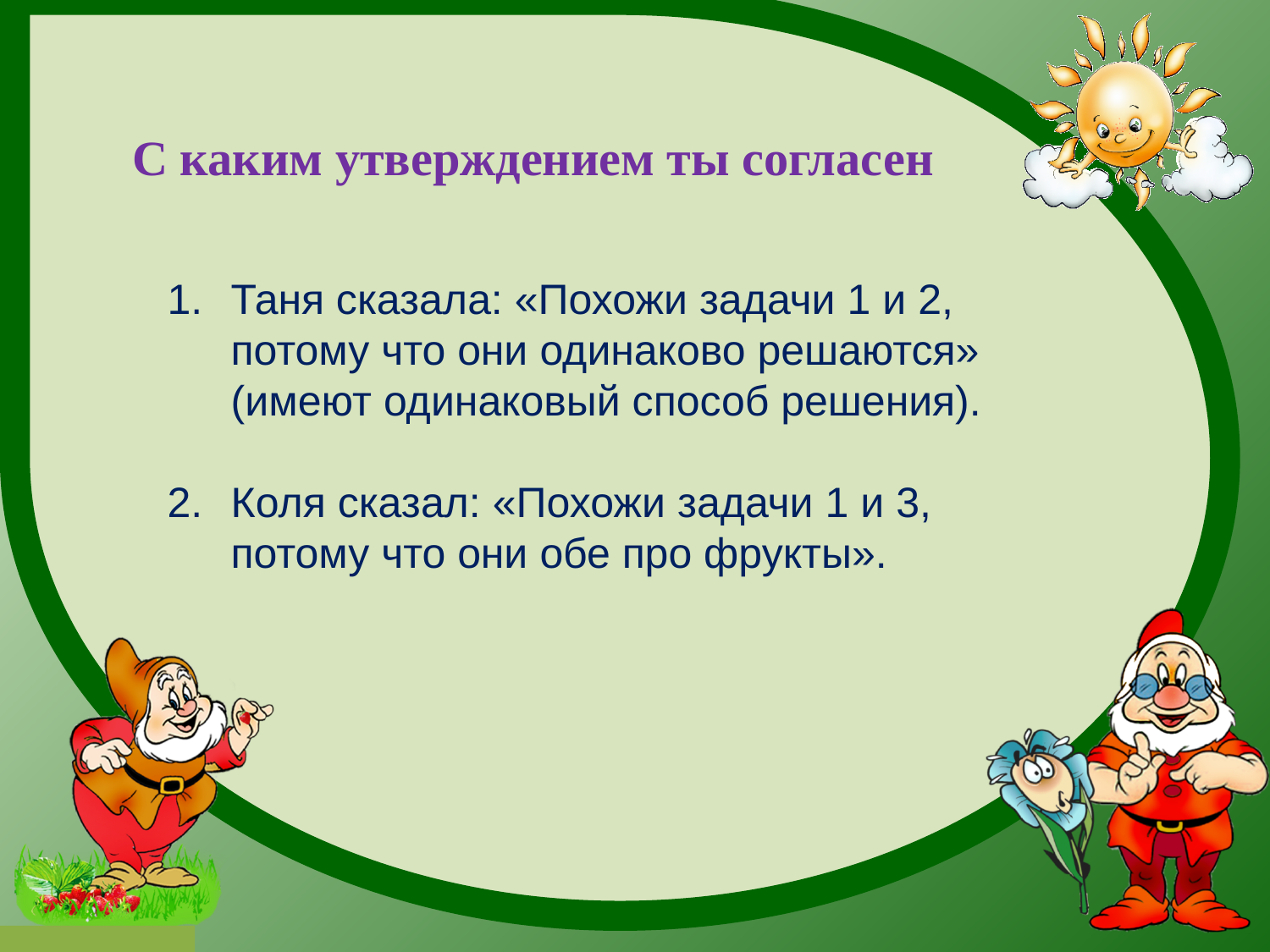

С каким утверждением ты согласен
Таня сказала: «Похожи задачи 1 и 2, потому что они одинаково решаются» (имеют одинаковый способ решения).

Коля сказал: «Похожи задачи 1 и 3, потому что они обе про фрукты».